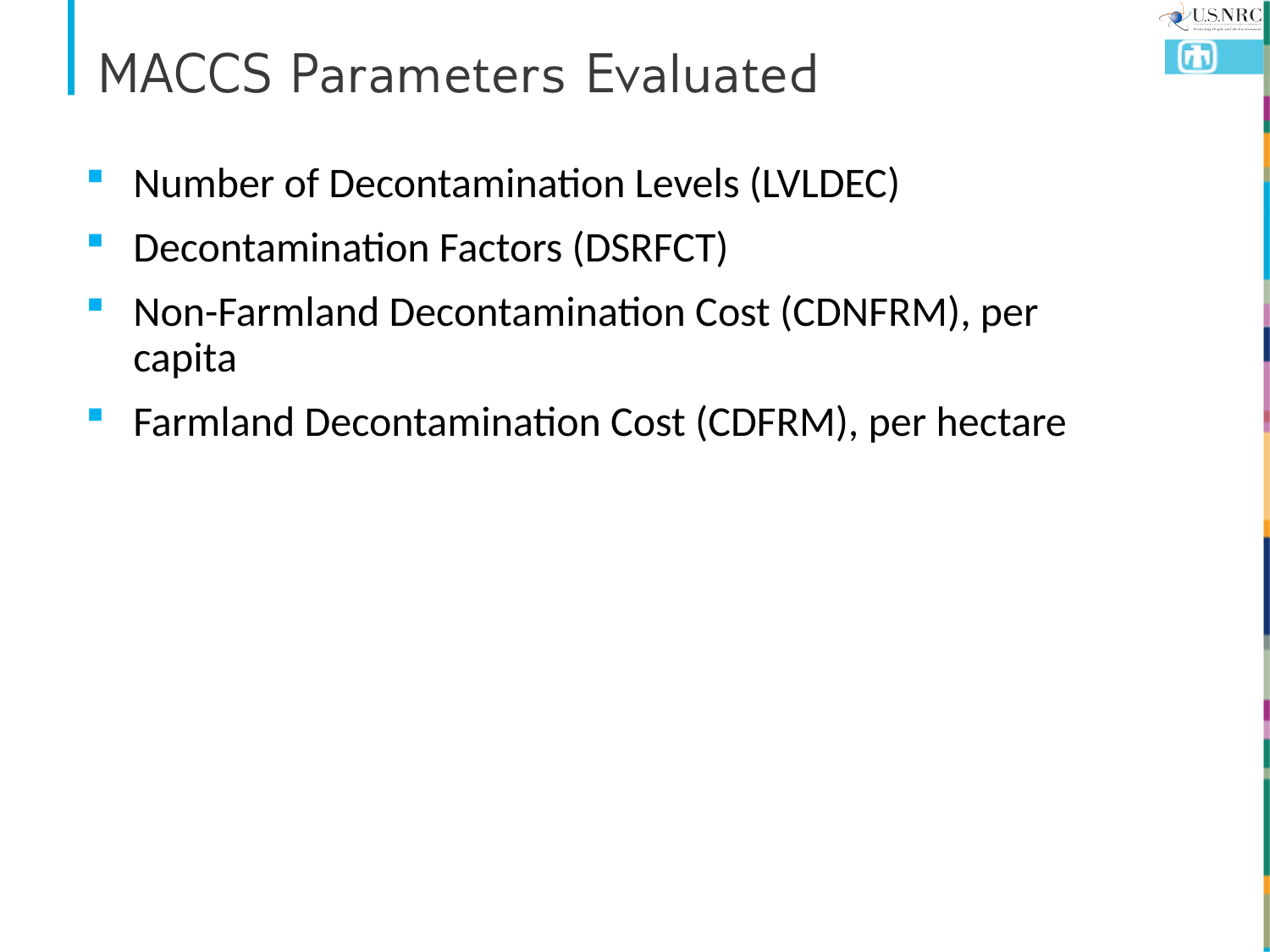

# MACCS Parameters Evaluated
Number of Decontamination Levels (LVLDEC)
Decontamination Factors (DSRFCT)
Non-Farmland Decontamination Cost (CDNFRM), per capita
Farmland Decontamination Cost (CDFRM), per hectare